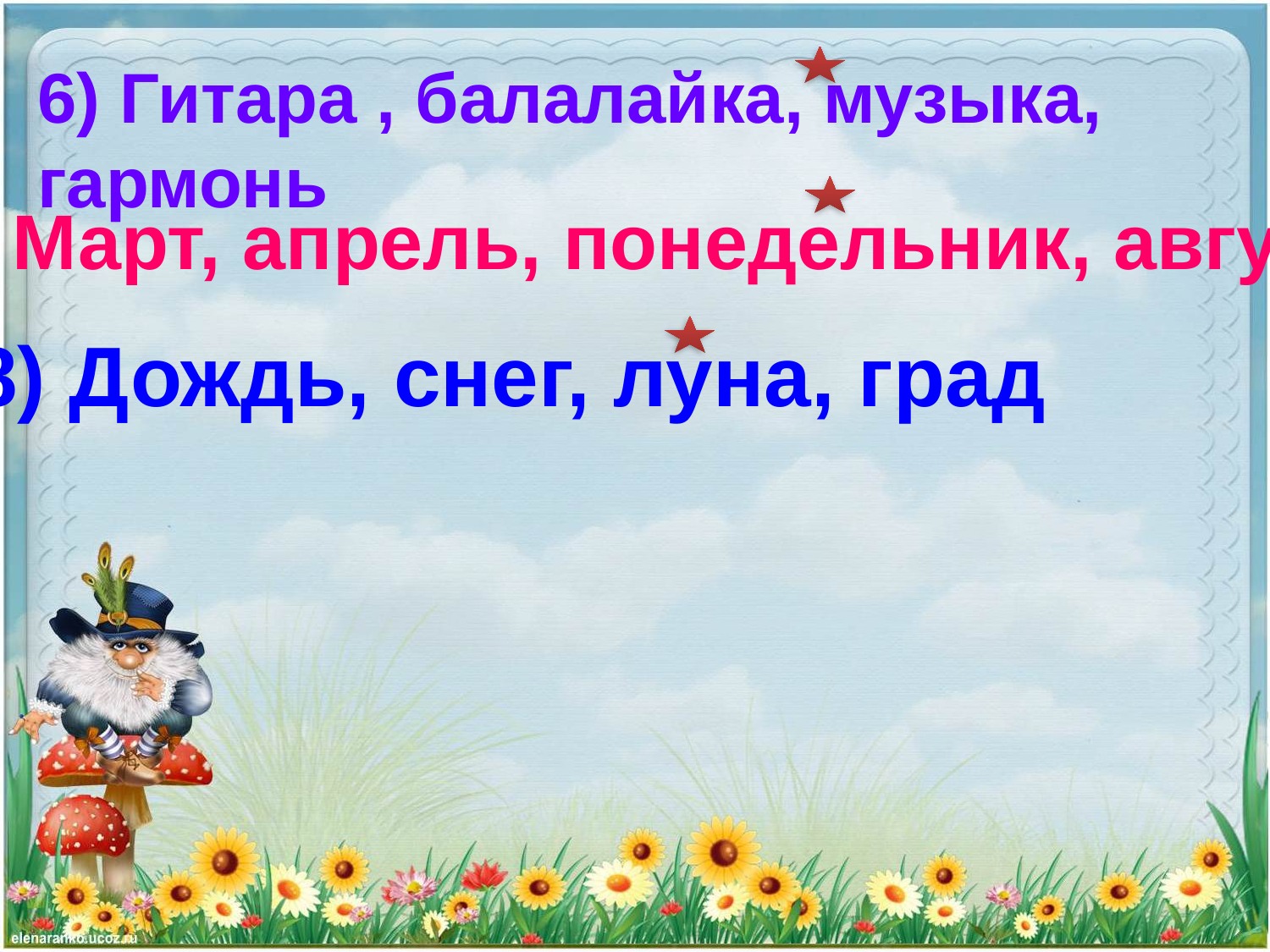

6) Гитара , балалайка, музыка, гармонь

7) Март, апрель, понедельник, август
8) Дождь, снег, луна, град